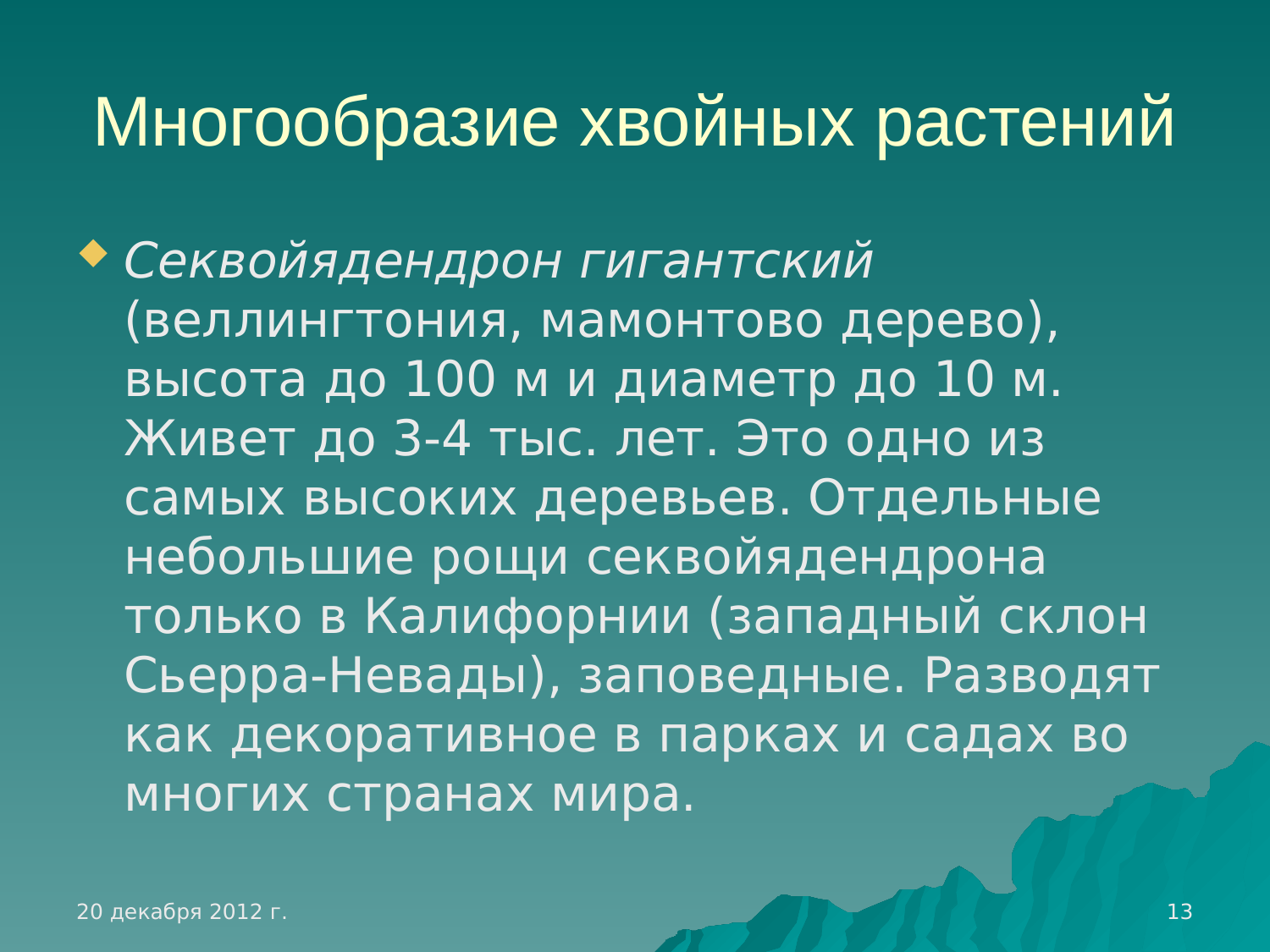

# Многообразие хвойных растений
Секвойядендрон гигантский (веллингтония, мамонтово дерево), высота до 100 м и диаметр до 10 м. Живет до 3-4 тыс. лет. Это одно из самых высоких деревьев. Отдельные небольшие рощи секвойядендрона только в Калифорнии (западный склон Сьерра-Невады), заповедные. Разводят как декоративное в парках и садах во многих странах мира.
20 декабря 2012 г.
13